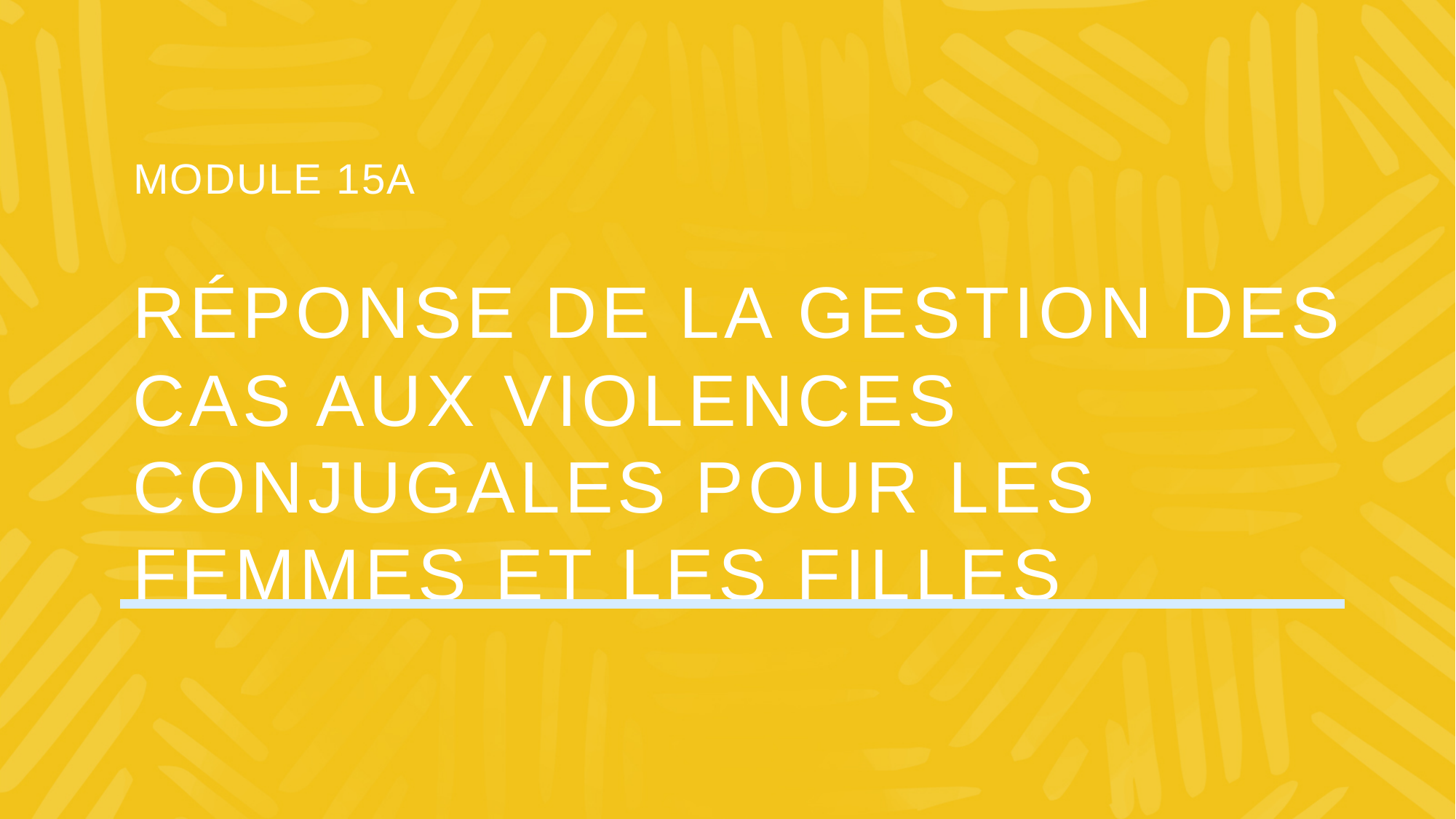

MODULE 15A
# Réponse de la GESTION DES CAS aux violences conjugales pour les femmes et les filles